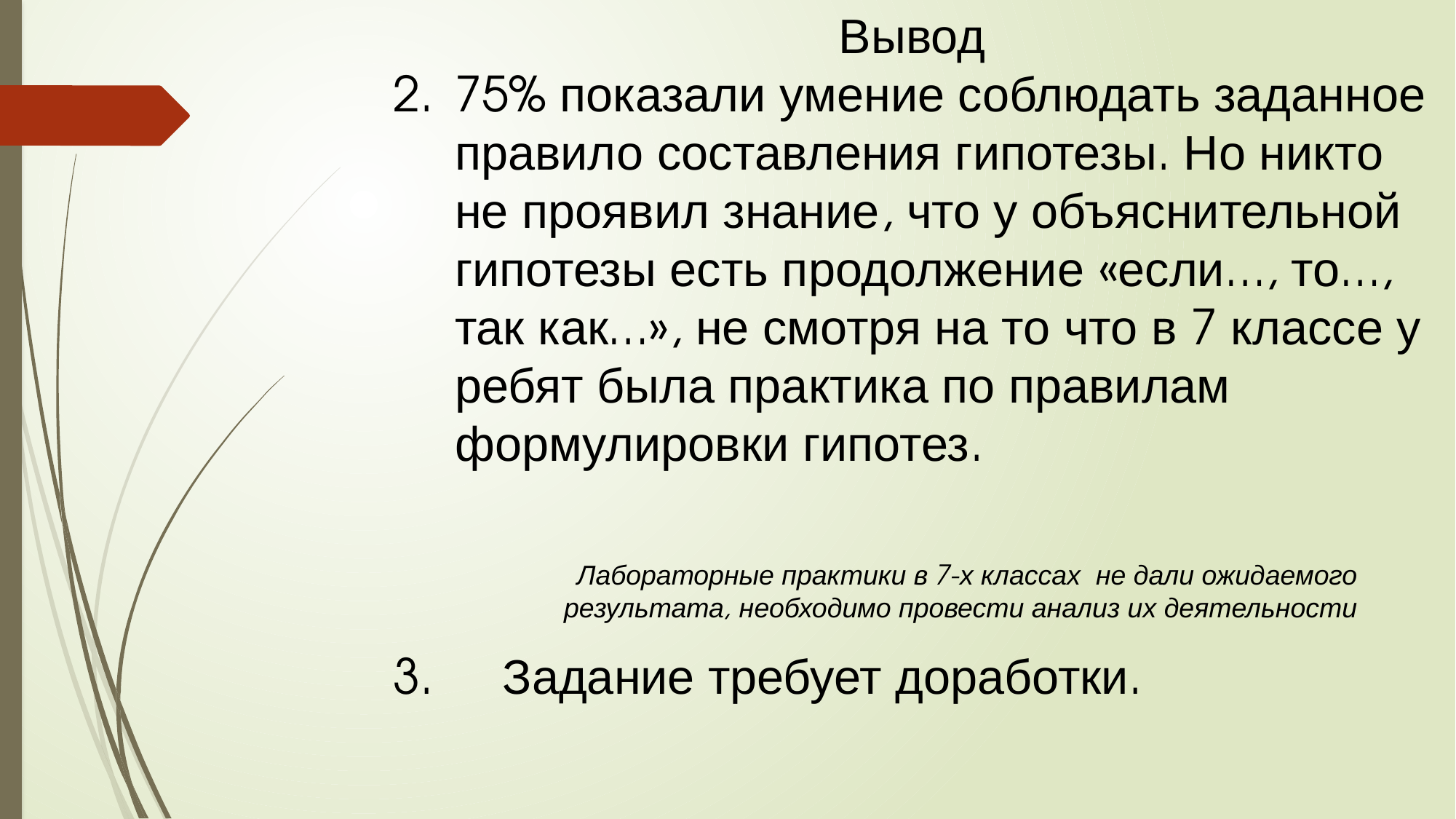

Вывод
75% показали умение соблюдать заданное правило составления гипотезы. Но никто не проявил знание, что у объяснительной гипотезы есть продолжение «если…, то…, так как…», не смотря на то что в 7 классе у ребят была практика по правилам формулировки гипотез.

3.	Задание требует доработки.
Лабораторные практики в 7-х классах  не дали ожидаемого результата, необходимо провести анализ их деятельности